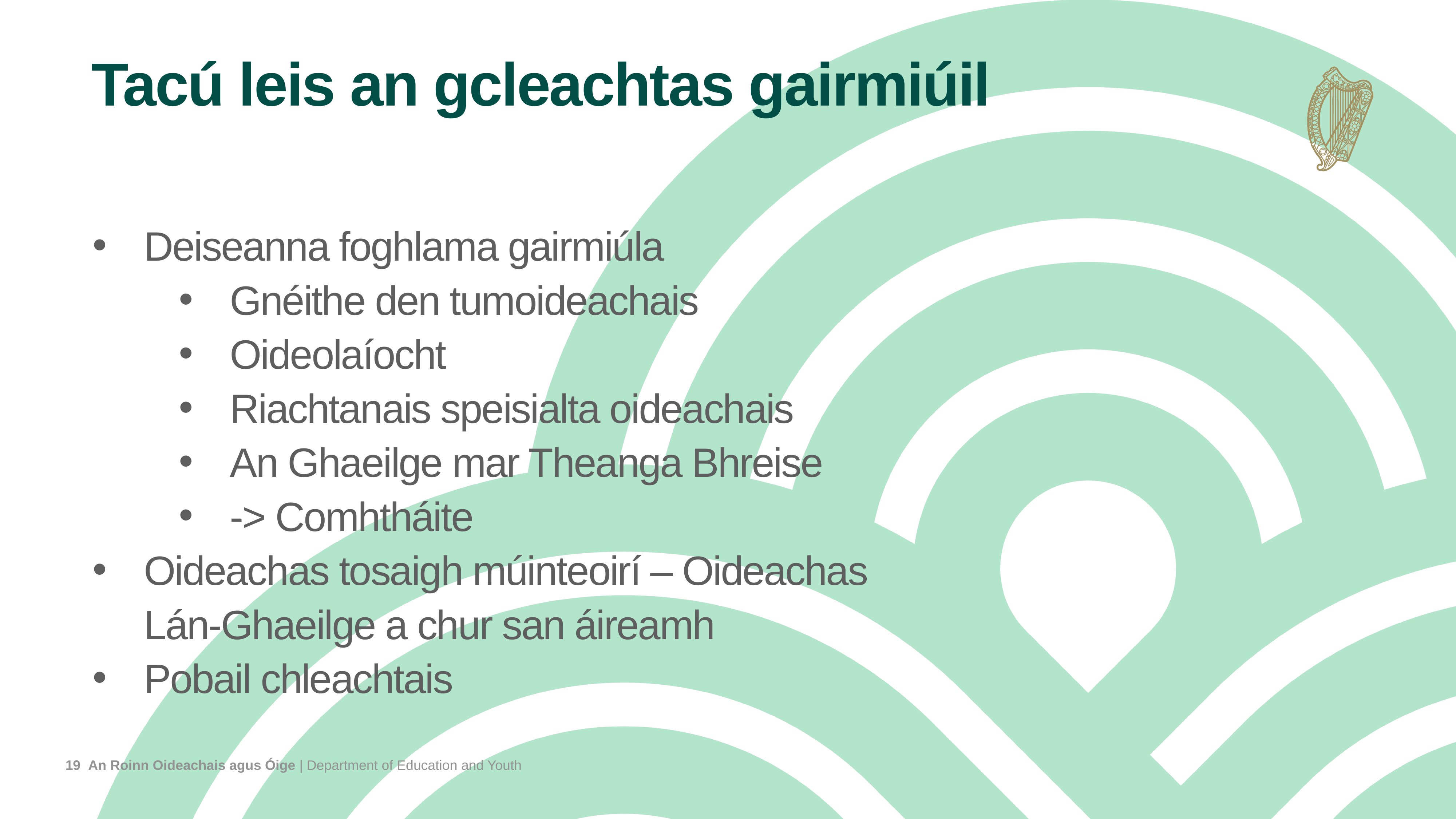

# Tacú leis an gcleachtas gairmiúil
Deiseanna foghlama gairmiúla
Gnéithe den tumoideachais
Oideolaíocht
Riachtanais speisialta oideachais
An Ghaeilge mar Theanga Bhreise
-> Comhtháite
Oideachas tosaigh múinteoirí – Oideachas Lán-Ghaeilge a chur san áireamh
Pobail chleachtais